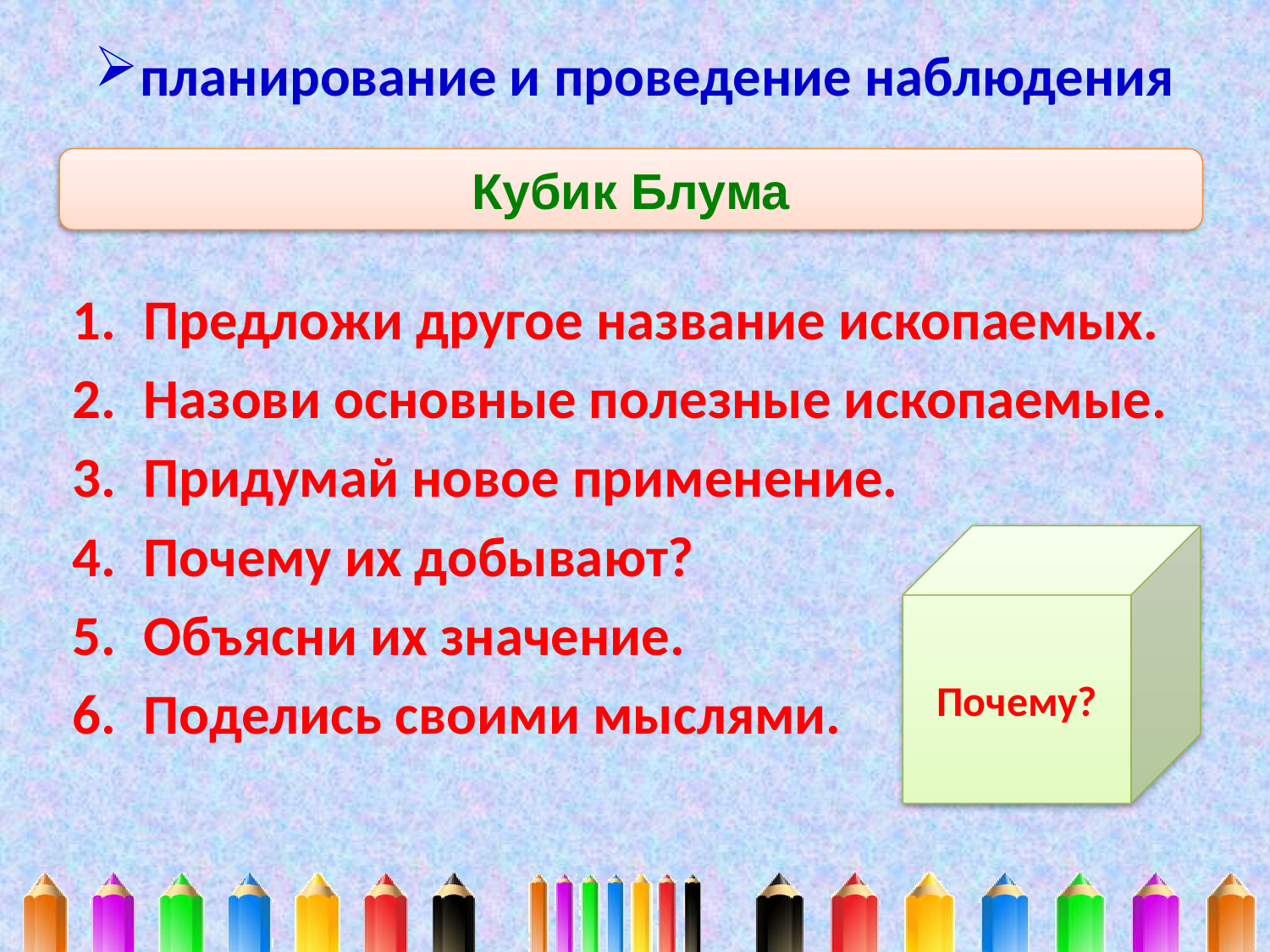

# планирование и проведение наблюдения

Предложи другое название ископаемых.
Назови основные полезные ископаемые.
Придумай новое применение.
Почему их добывают?
Объясни их значение.
Поделись своими мыслями.
Кубик Блума
Почему?